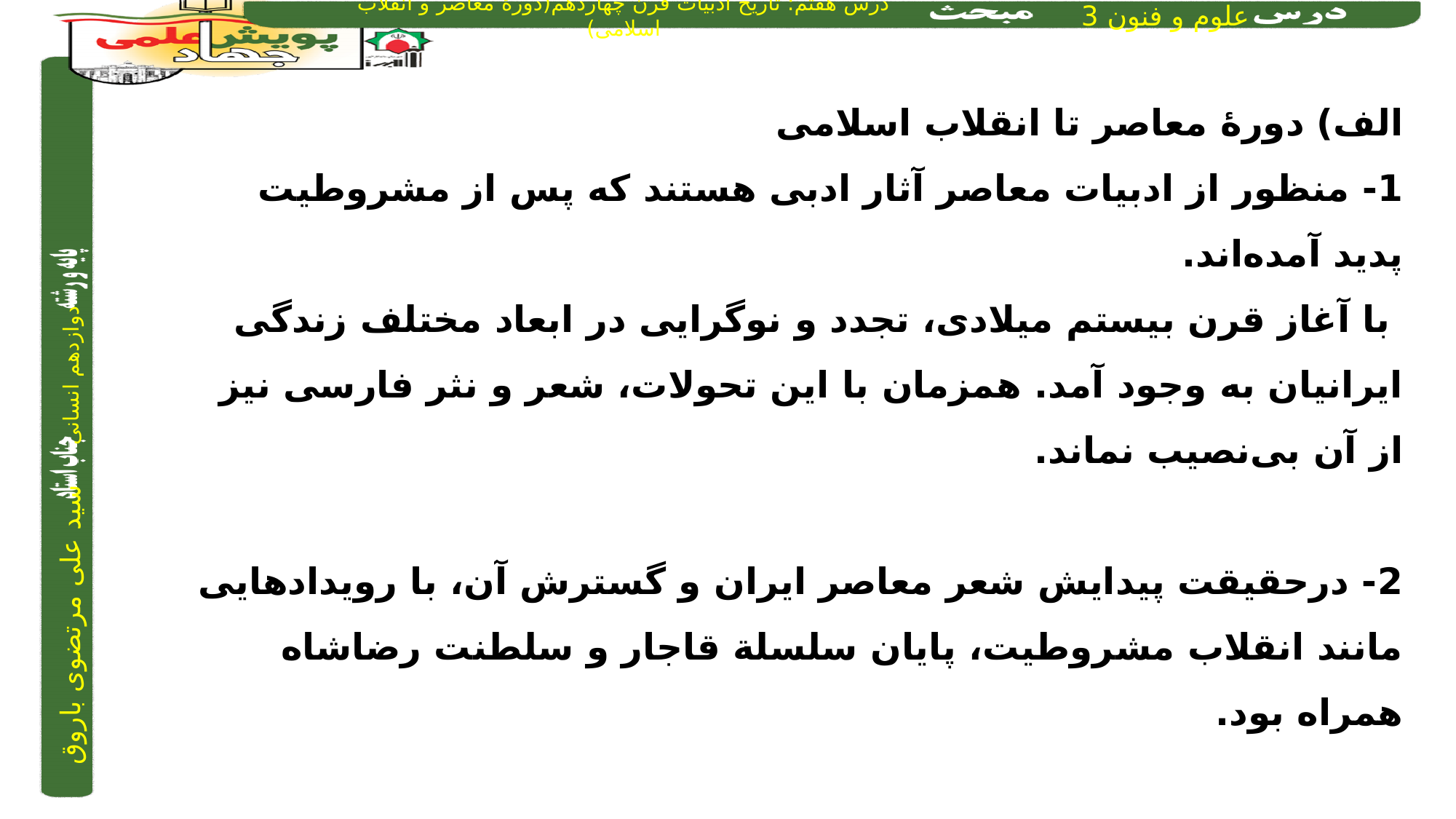

الف) دورۀ معاصر تا انقلاب اسلامی
1- منظور از ادبیات معاصر آثار ادبی هستند که پس از مشروطیت پدید آمده‌اند.
 با آغاز قرن بیستم میلادی، تجدد و نوگرایی در ابعاد مختلف زندگی ایرانیان به وجود آمد. همزمان با این تحولات، شعر و نثر فارسی نیز از آن بی‌نصیب نماند.

2- درحقیقت پیدایش شعر معاصر ایران و گسترش آن، با رویدادهایی مانند انقلاب مشروطیت، پایان سلسلة قاجار و سلطنت رضاشاه همراه بود.

3-  رضاخان پس از به قدرت رسیدن، مدرن کردن همة ابعاد جامعه را سرلوحة برنامه‌هایش قرار داد؛ اما وی این تحولات را با استبداد و ارعاب آزادی‌خواهان همراه کرد.